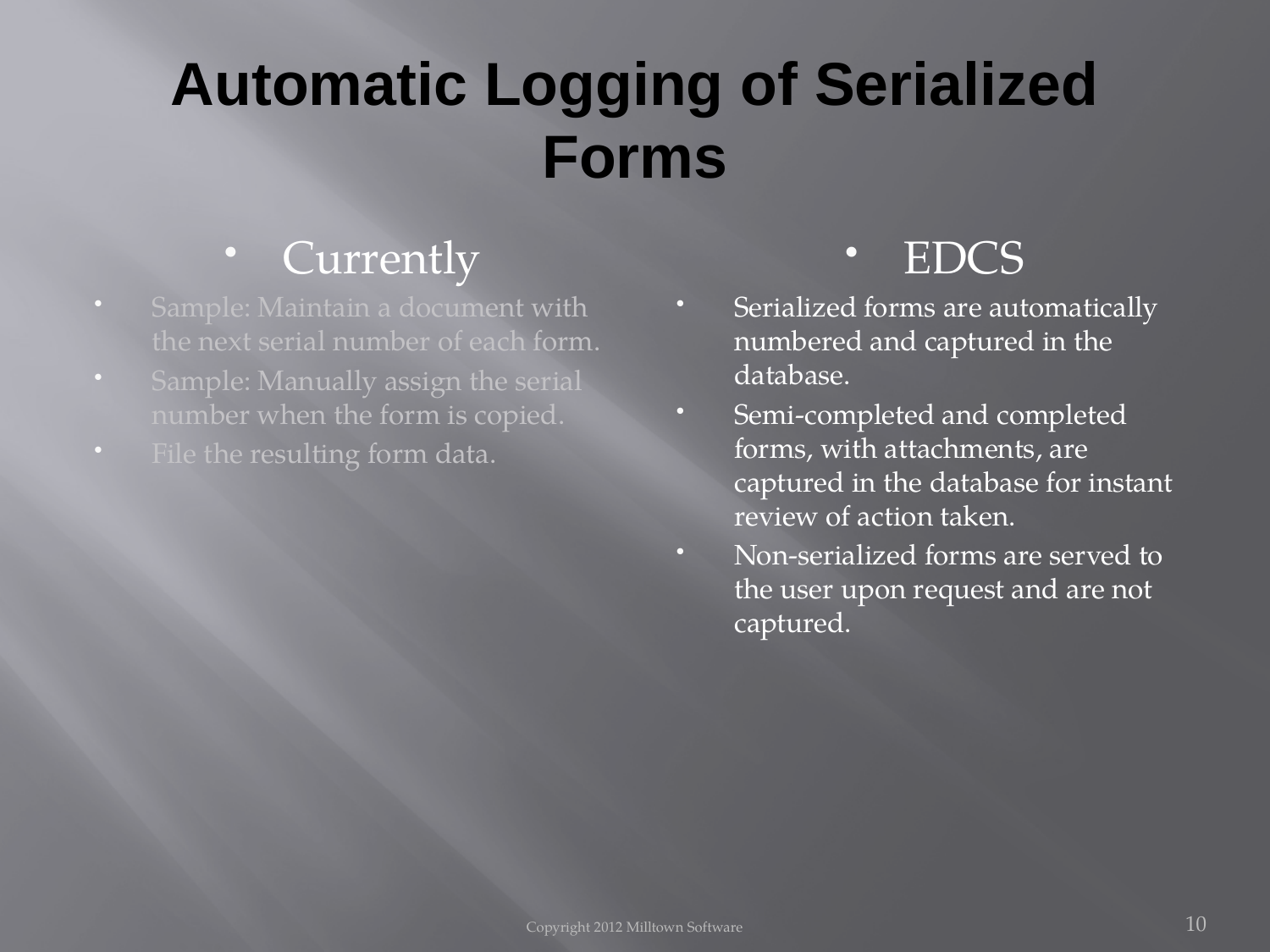

# Automatic Logging of Serialized Forms
Currently
Sample: Maintain a document with the next serial number of each form.
Sample: Manually assign the serial number when the form is copied.
File the resulting form data.
EDCS
Serialized forms are automatically numbered and captured in the database.
Semi-completed and completed forms, with attachments, are captured in the database for instant review of action taken.
Non-serialized forms are served to the user upon request and are not captured.

Copyright 2012 Milltown Software
10